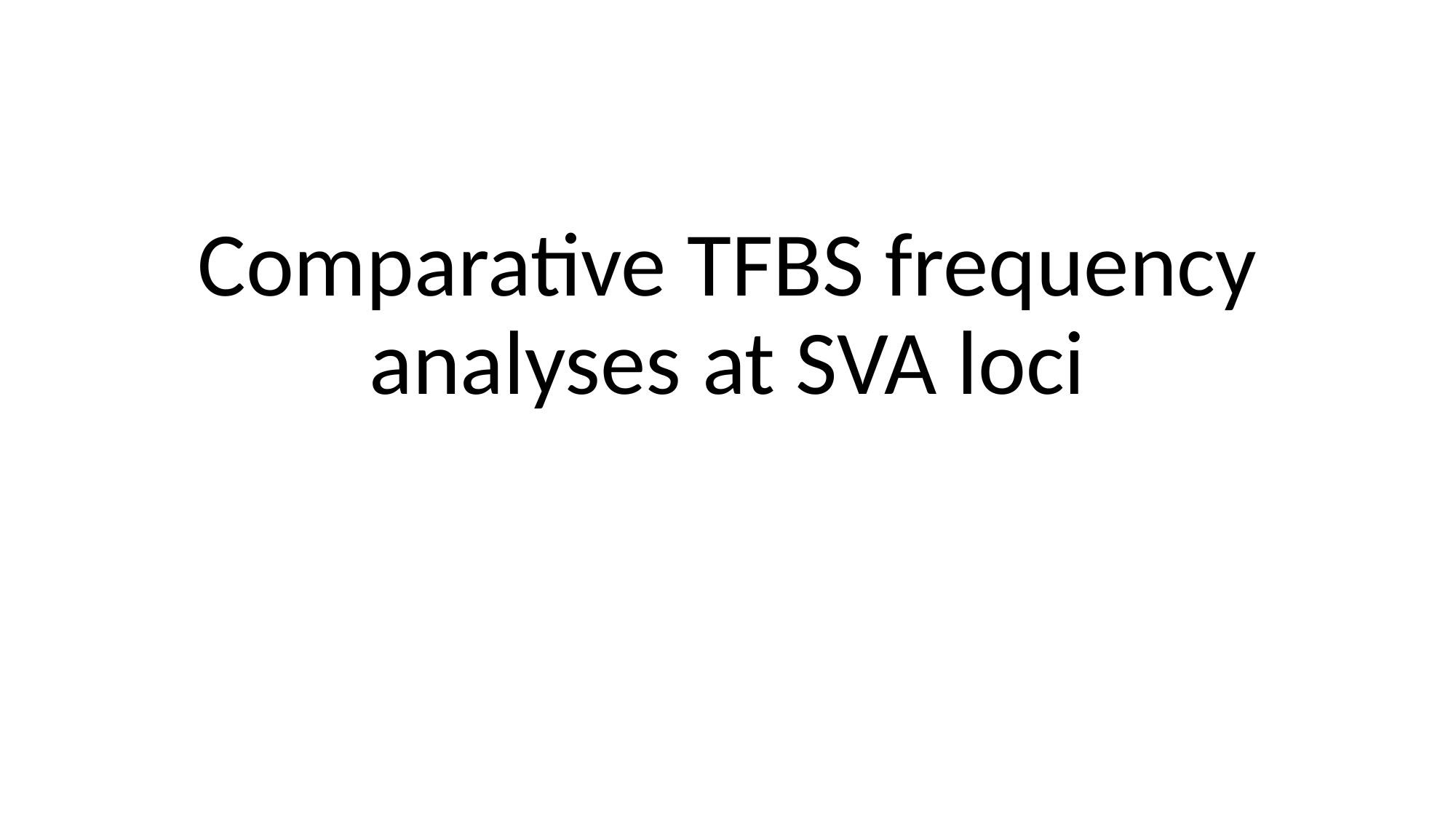

# Comparative TFBS frequency analyses at SVA loci